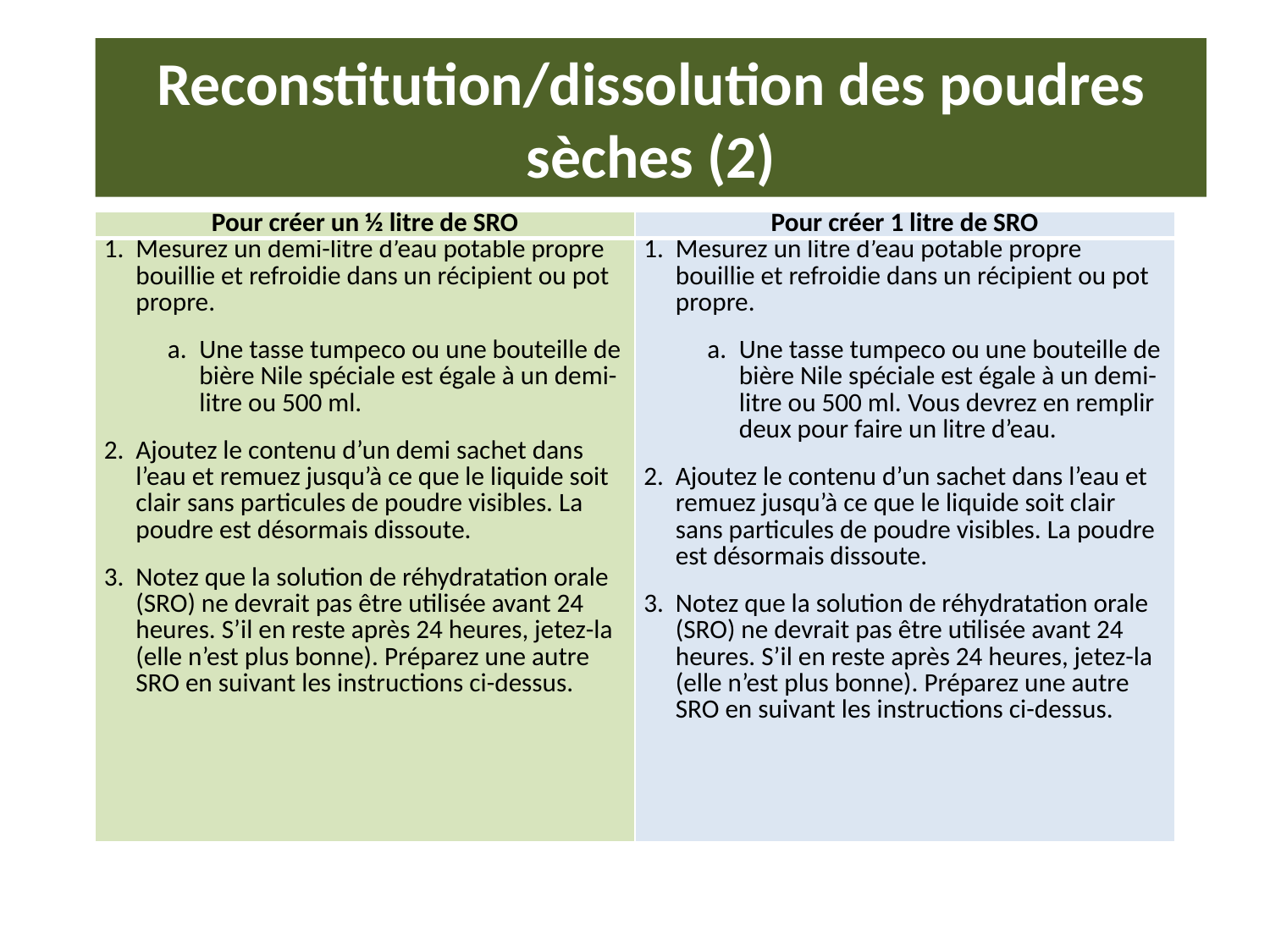

# Reconstitution/dissolution des poudres sèches (2)
| Pour créer un ½ litre de SRO | Pour créer 1 litre de SRO |
| --- | --- |
| Mesurez un demi-litre d’eau potable propre bouillie et refroidie dans un récipient ou pot propre. Une tasse tumpeco ou une bouteille de bière Nile spéciale est égale à un demi-litre ou 500 ml. Ajoutez le contenu d’un demi sachet dans l’eau et remuez jusqu’à ce que le liquide soit clair sans particules de poudre visibles. La poudre est désormais dissoute. Notez que la solution de réhydratation orale (SRO) ne devrait pas être utilisée avant 24 heures. S’il en reste après 24 heures, jetez-la (elle n’est plus bonne). Préparez une autre SRO en suivant les instructions ci-dessus. | Mesurez un litre d’eau potable propre bouillie et refroidie dans un récipient ou pot propre. Une tasse tumpeco ou une bouteille de bière Nile spéciale est égale à un demi-litre ou 500 ml. Vous devrez en remplir deux pour faire un litre d’eau. Ajoutez le contenu d’un sachet dans l’eau et remuez jusqu’à ce que le liquide soit clair sans particules de poudre visibles. La poudre est désormais dissoute. Notez que la solution de réhydratation orale (SRO) ne devrait pas être utilisée avant 24 heures. S’il en reste après 24 heures, jetez-la (elle n’est plus bonne). Préparez une autre SRO en suivant les instructions ci-dessus. |